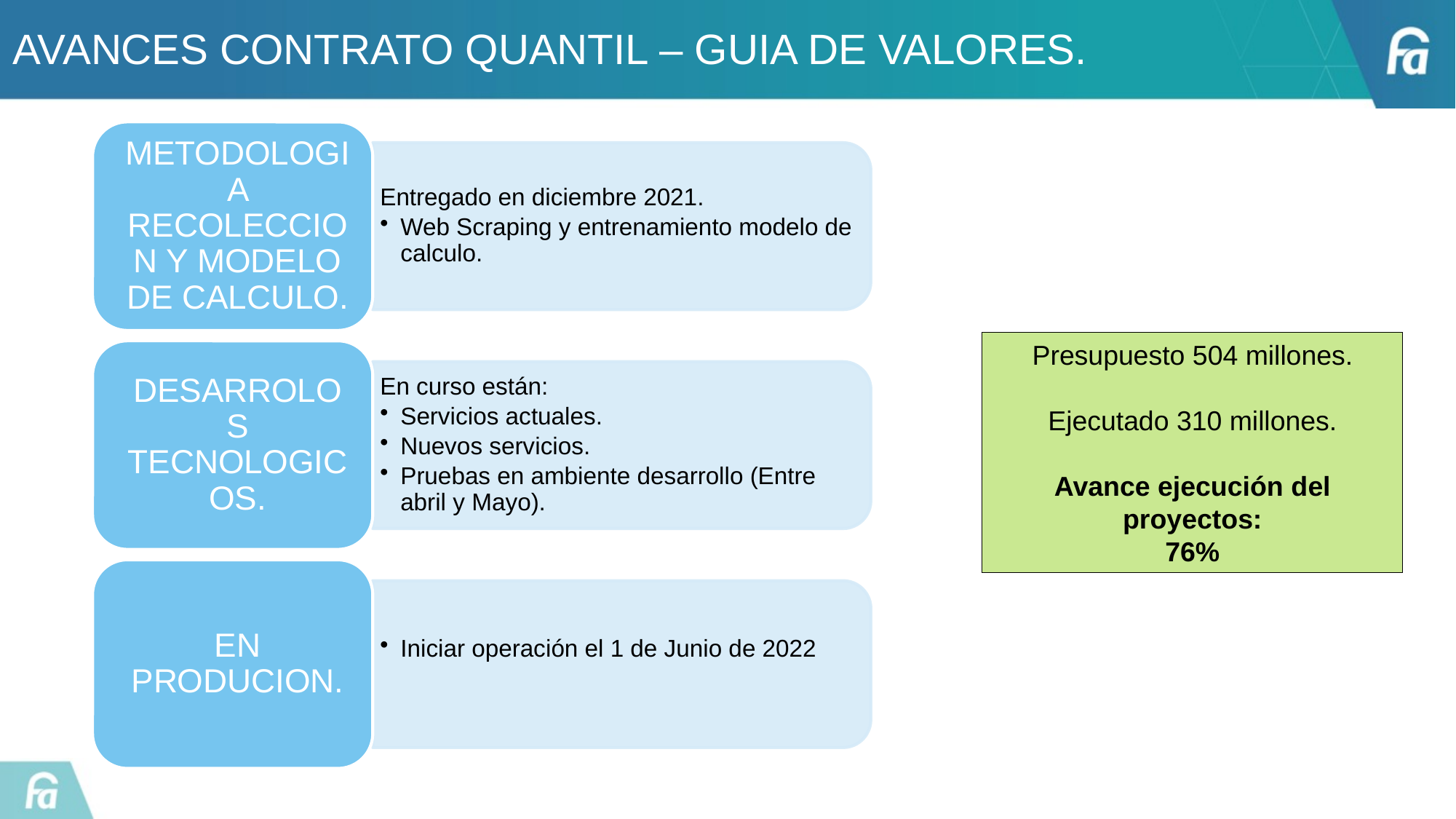

# AVANCES CONTRATO QUANTIL – GUIA DE VALORES.
Entregado en diciembre 2021.
Web Scraping y entrenamiento modelo de calculo.
METODOLOGIA RECOLECCION Y MODELO DE CALCULO.
En curso están:
Servicios actuales.
Nuevos servicios.
Pruebas en ambiente desarrollo (Entre abril y Mayo).
DESARROLOS TECNOLOGICOS.
Iniciar operación el 1 de Junio de 2022

EN PRODUCION.
Presupuesto 504 millones.

Ejecutado 310 millones.

Avance ejecución del proyectos:
76%